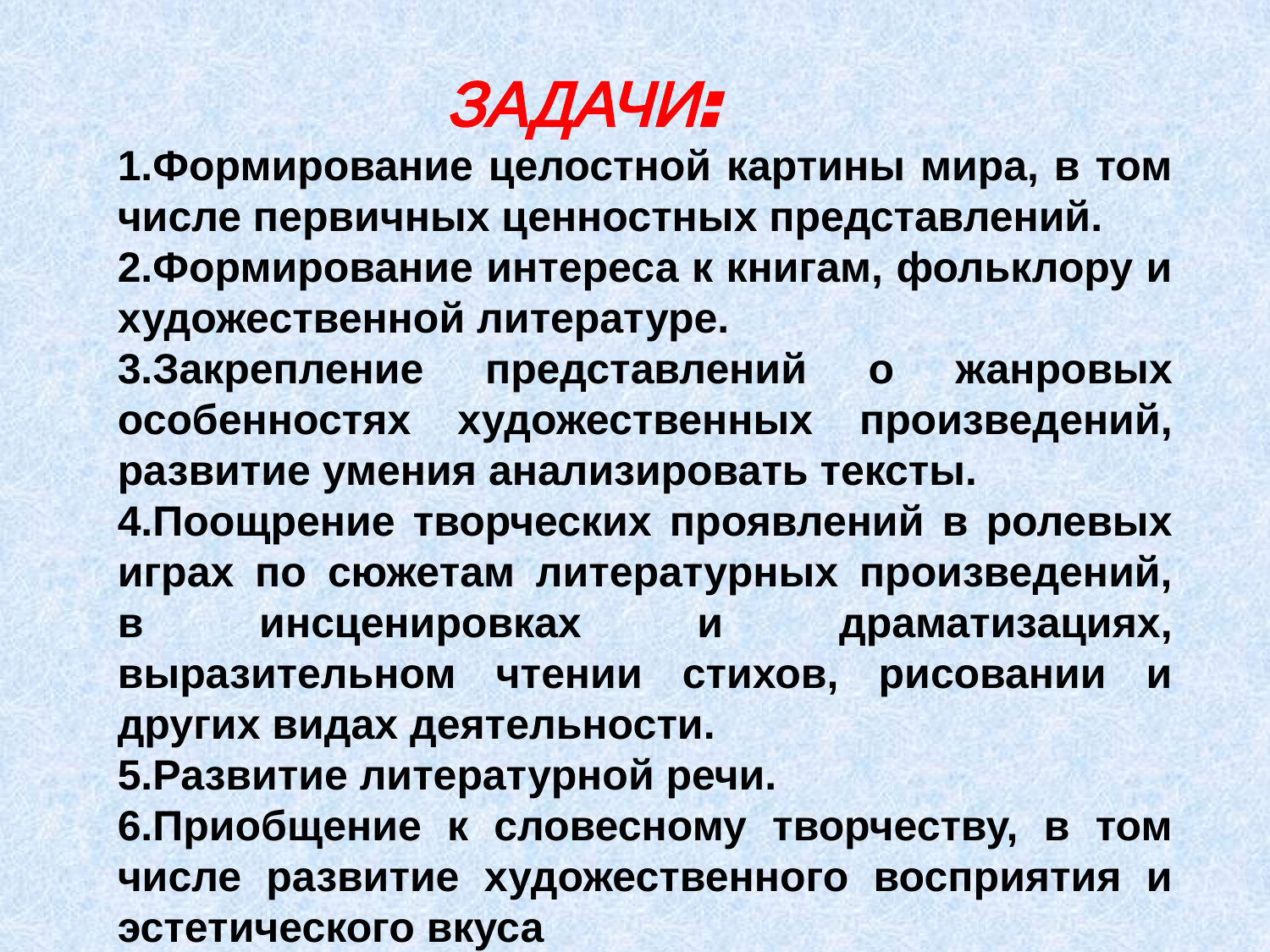

ЗАДАЧИ:
1.Формирование целостной картины мира, в том числе первичных ценностных представлений.
2.Формирование интереса к книгам, фольклору и художественной литературе.
3.Закрепление представлений о жанровых особенностях художественных произведений, развитие умения анализировать тексты.
4.Поощрение творческих проявлений в ролевых играх по сюжетам литературных произведений, в инсценировках и драматизациях, выразительном чтении стихов, рисовании и других видах деятельности.
5.Развитие литературной речи.
6.Приобщение к словесному творчеству, в том числе развитие художественного восприятия и эстетического вкуса